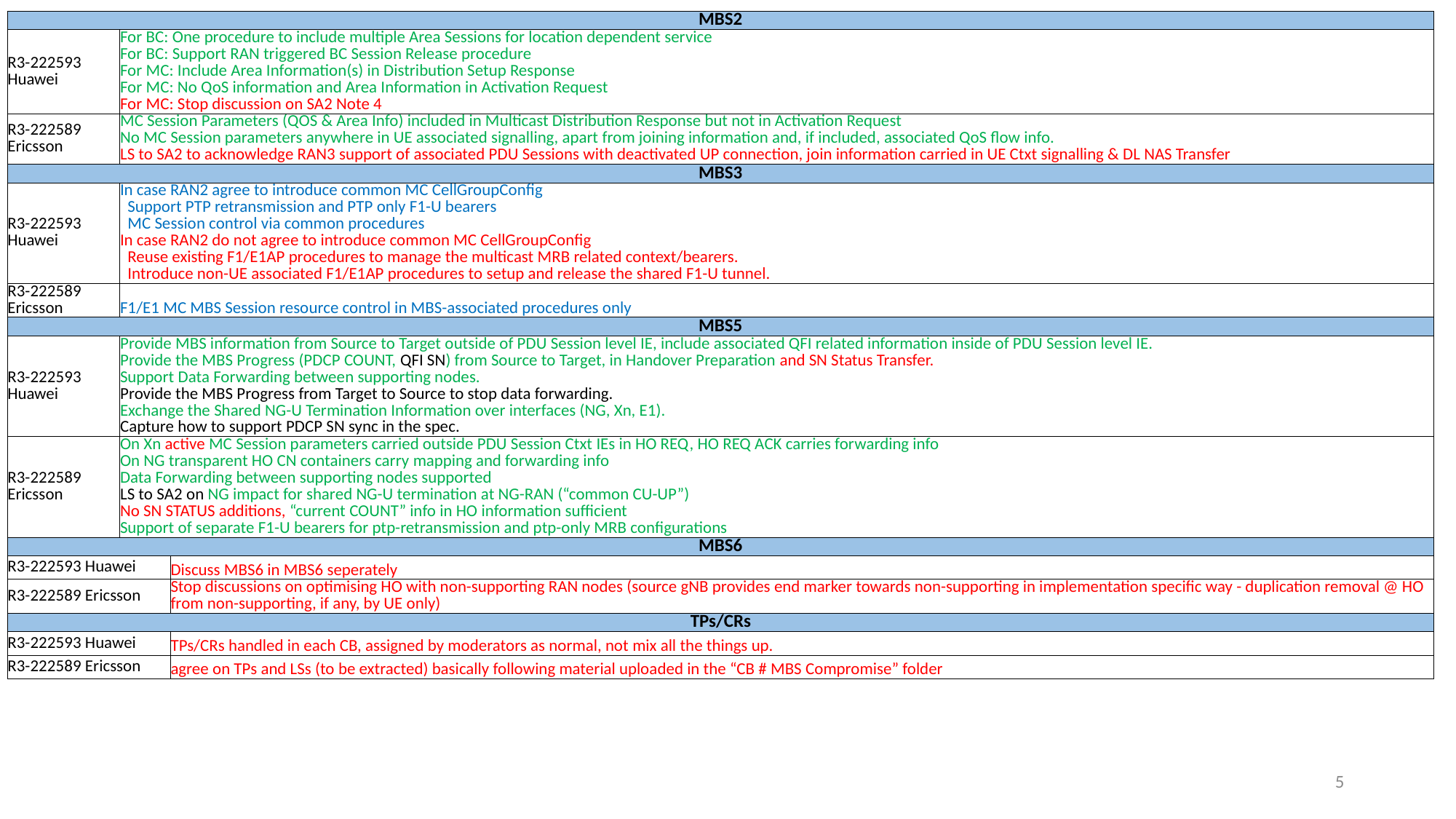

| MBS2 |  |  |
| --- | --- | --- |
| R3-222593 Huawei | For BC: One procedure to include multiple Area Sessions for location dependent service For BC: Support RAN triggered BC Session Release procedure For MC: Include Area Information(s) in Distribution Setup Response For MC: No QoS information and Area Information in Activation Request For MC: Stop discussion on SA2 Note 4 |  |
| R3-222589 Ericsson | MC Session Parameters (QOS & Area Info) included in Multicast Distribution Response but not in Activation Request No MC Session parameters anywhere in UE associated signalling, apart from joining information and, if included, associated QoS flow info. LS to SA2 to acknowledge RAN3 support of associated PDU Sessions with deactivated UP connection, join information carried in UE Ctxt signalling & DL NAS Transfer |  |
| MBS3 |  |  |
| R3-222593 Huawei | In case RAN2 agree to introduce common MC CellGroupConfig Support PTP retransmission and PTP only F1-U bearers MC Session control via common procedures In case RAN2 do not agree to introduce common MC CellGroupConfig Reuse existing F1/E1AP procedures to manage the multicast MRB related context/bearers. Introduce non-UE associated F1/E1AP procedures to setup and release the shared F1-U tunnel. |  |
| R3-222589 Ericsson | F1/E1 MC MBS Session resource control in MBS-associated procedures only |  |
| MBS5 |  |  |
| R3-222593 Huawei | Provide MBS information from Source to Target outside of PDU Session level IE, include associated QFI related information inside of PDU Session level IE. Provide the MBS Progress (PDCP COUNT, QFI SN) from Source to Target, in Handover Preparation and SN Status Transfer. Support Data Forwarding between supporting nodes. Provide the MBS Progress from Target to Source to stop data forwarding. Exchange the Shared NG-U Termination Information over interfaces (NG, Xn, E1). Capture how to support PDCP SN sync in the spec. |  |
| R3-222589 Ericsson | On Xn active MC Session parameters carried outside PDU Session Ctxt IEs in HO REQ, HO REQ ACK carries forwarding info On NG transparent HO CN containers carry mapping and forwarding info Data Forwarding between supporting nodes supported LS to SA2 on NG impact for shared NG-U termination at NG-RAN (“common CU-UP”) No SN STATUS additions, “current COUNT” info in HO information sufficient Support of separate F1-U bearers for ptp-retransmission and ptp-only MRB configurations |  |
| MBS6 |  |  |
| R3-222593 Huawei |  | Discuss MBS6 in MBS6 seperately |
| R3-222589 Ericsson |  | Stop discussions on optimising HO with non-supporting RAN nodes (source gNB provides end marker towards non-supporting in implementation specific way - duplication removal @ HO from non-supporting, if any, by UE only) |
| TPs/CRs |  |  |
| R3-222593 Huawei |  | TPs/CRs handled in each CB, assigned by moderators as normal, not mix all the things up. |
| R3-222589 Ericsson |  | agree on TPs and LSs (to be extracted) basically following material uploaded in the “CB # MBS Compromise” folder |
5